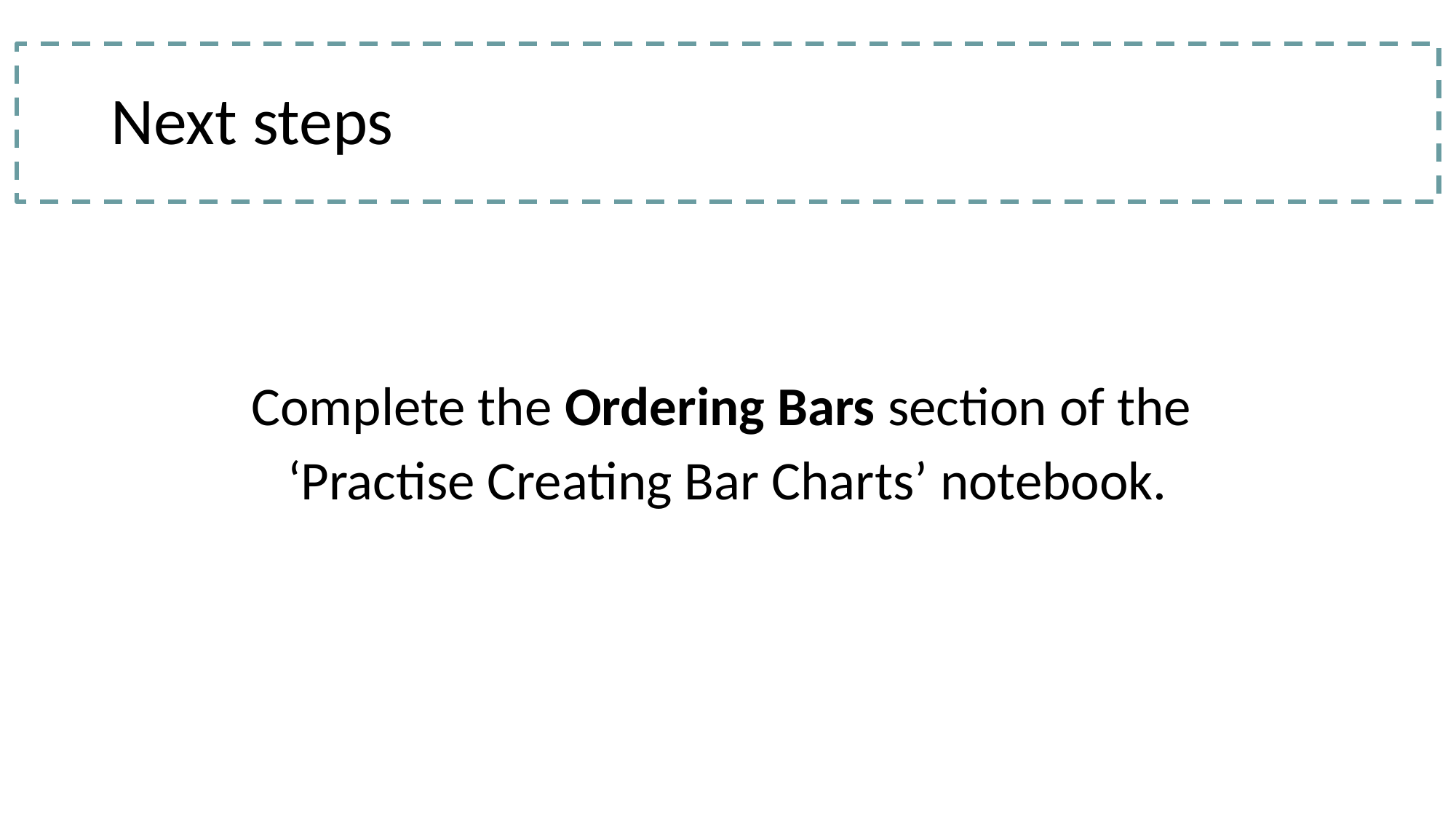

# Next steps

Complete the Ordering Bars section of the
‘Practise Creating Bar Charts’ notebook.